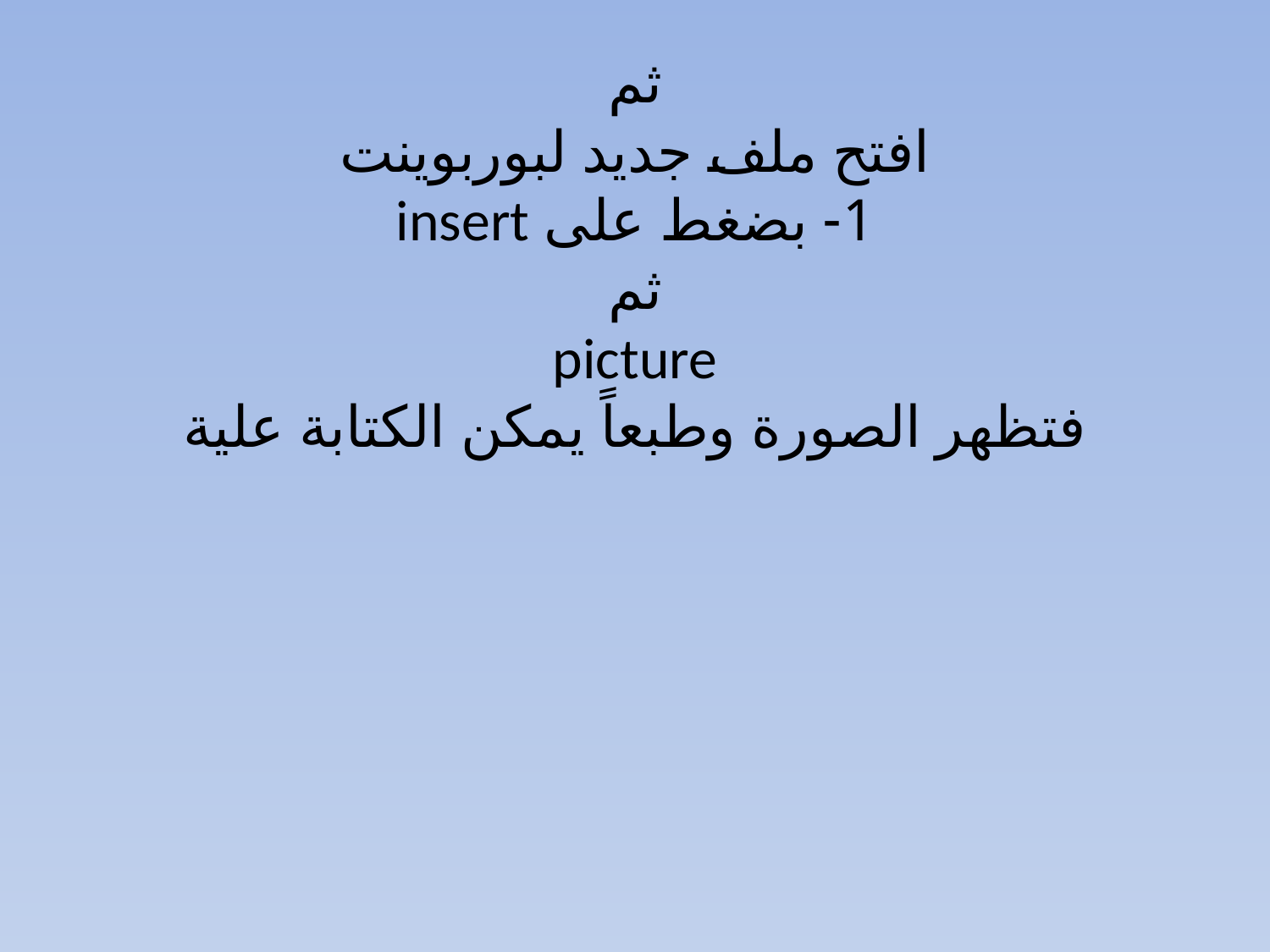

# ثم افتح ملف جديد لبوربوينت 1- بضغط على insert ثم picture فتظهر الصورة وطبعاً يمكن الكتابة علية